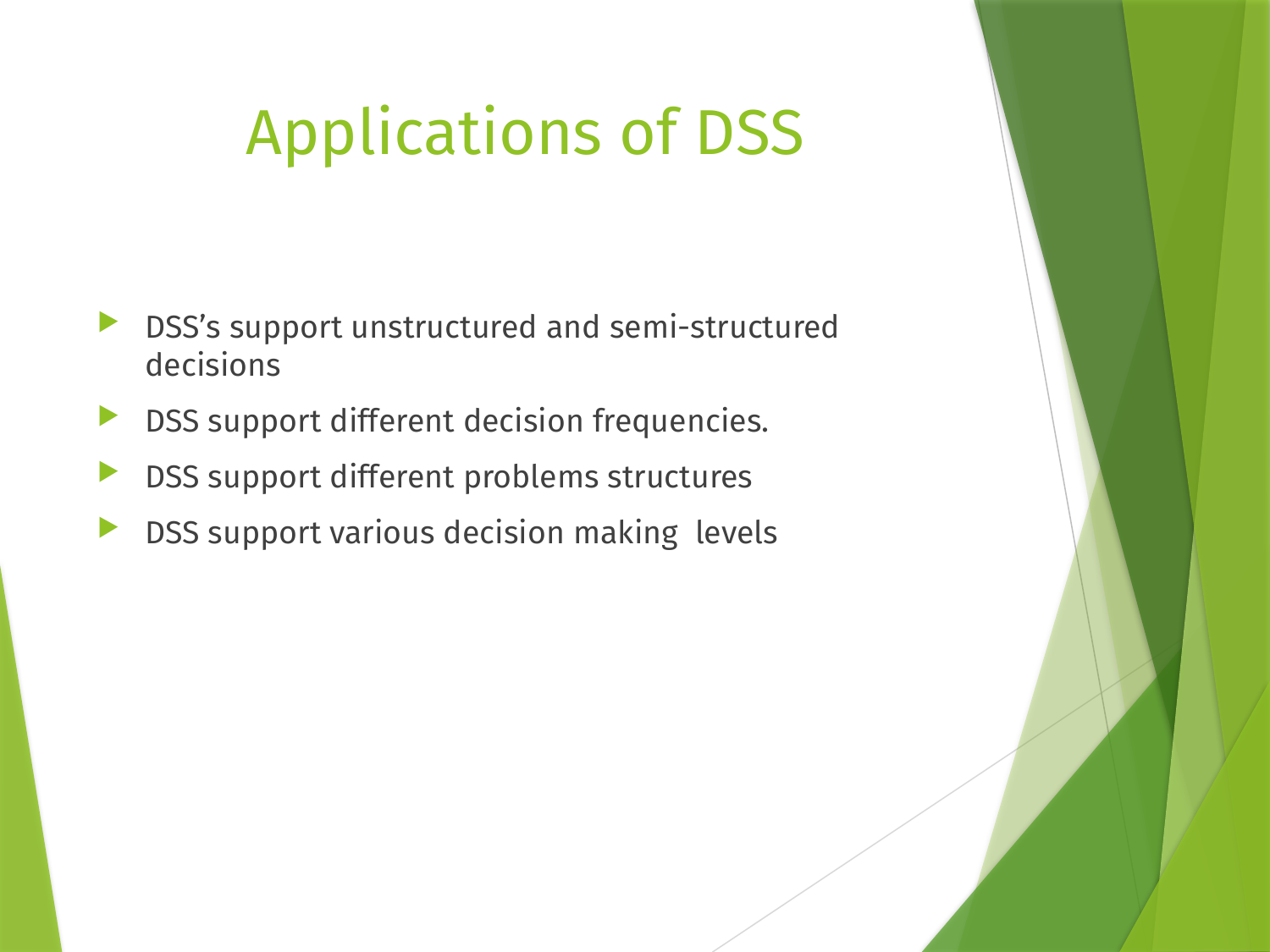

# Applications of DSS
DSS’s support unstructured and semi-structured decisions
DSS support different decision frequencies.
DSS support different problems structures
DSS support various decision making  levels